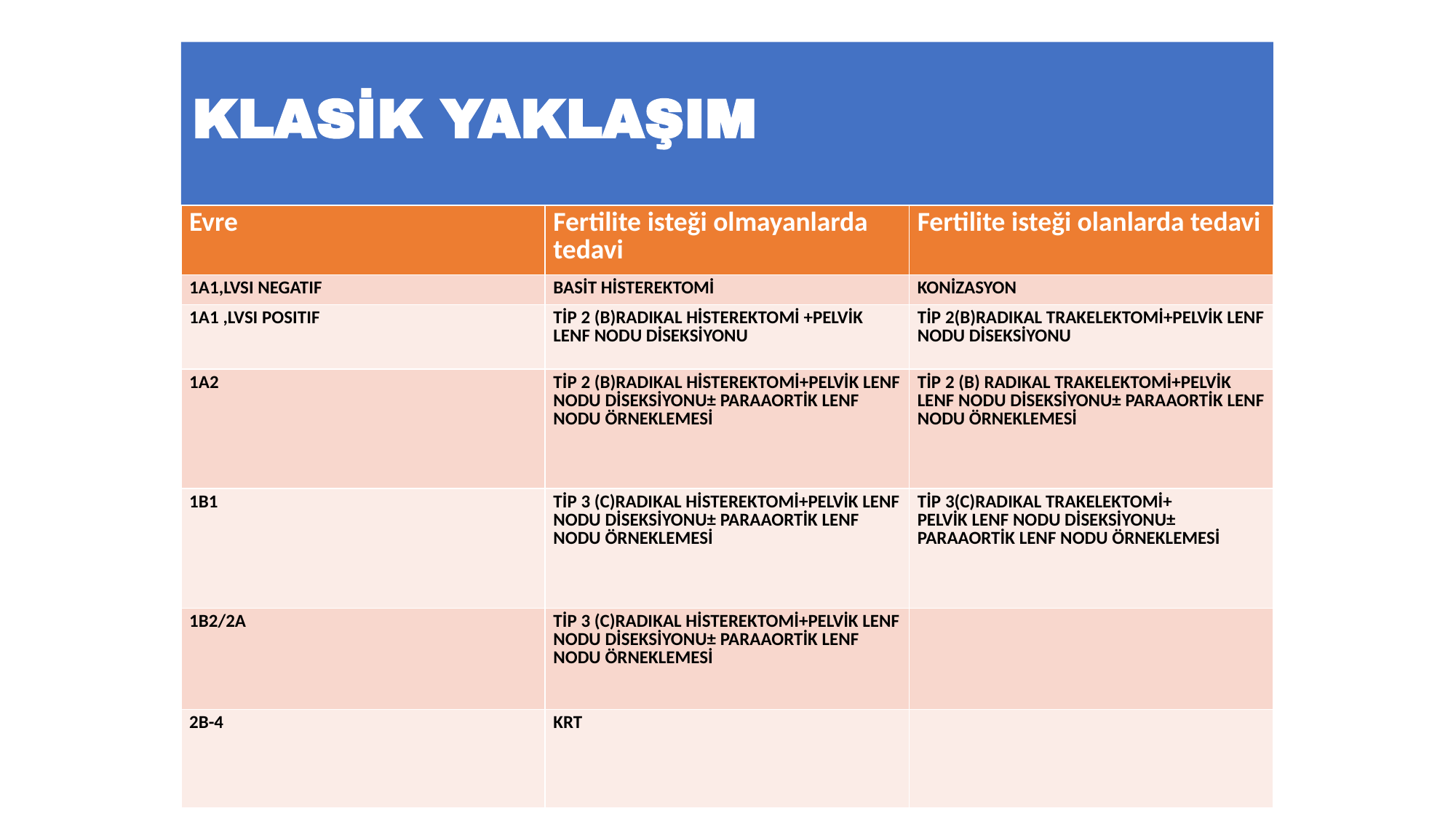

# KLASİK YAKLAŞIM
| Evre | Fertilite isteği olmayanlarda tedavi | Fertilite isteği olanlarda tedavi |
| --- | --- | --- |
| 1A1,LVSI NEGATIF | BASİT HİSTEREKTOMİ | KONİZASYON |
| 1A1 ,LVSI POSITIF | TİP 2 (B)RADIKAL HİSTEREKTOMİ +PELVİK LENF NODU DİSEKSİYONU | TİP 2(B)RADIKAL TRAKELEKTOMİ+PELVİK LENF NODU DİSEKSİYONU |
| 1A2 | TİP 2 (B)RADIKAL HİSTEREKTOMİ+PELVİK LENF NODU DİSEKSİYONU± PARAAORTİK LENF NODU ÖRNEKLEMESİ | TİP 2 (B) RADIKAL TRAKELEKTOMİ+PELVİK LENF NODU DİSEKSİYONU± PARAAORTİK LENF NODU ÖRNEKLEMESİ |
| 1B1 | TİP 3 (C)RADIKAL HİSTEREKTOMİ+PELVİK LENF NODU DİSEKSİYONU± PARAAORTİK LENF NODU ÖRNEKLEMESİ | TİP 3(C)RADIKAL TRAKELEKTOMİ+ PELVİK LENF NODU DİSEKSİYONU± PARAAORTİK LENF NODU ÖRNEKLEMESİ |
| 1B2/2A | TİP 3 (C)RADIKAL HİSTEREKTOMİ+PELVİK LENF NODU DİSEKSİYONU± PARAAORTİK LENF NODU ÖRNEKLEMESİ |  |
| 2B-4 | KRT |  |